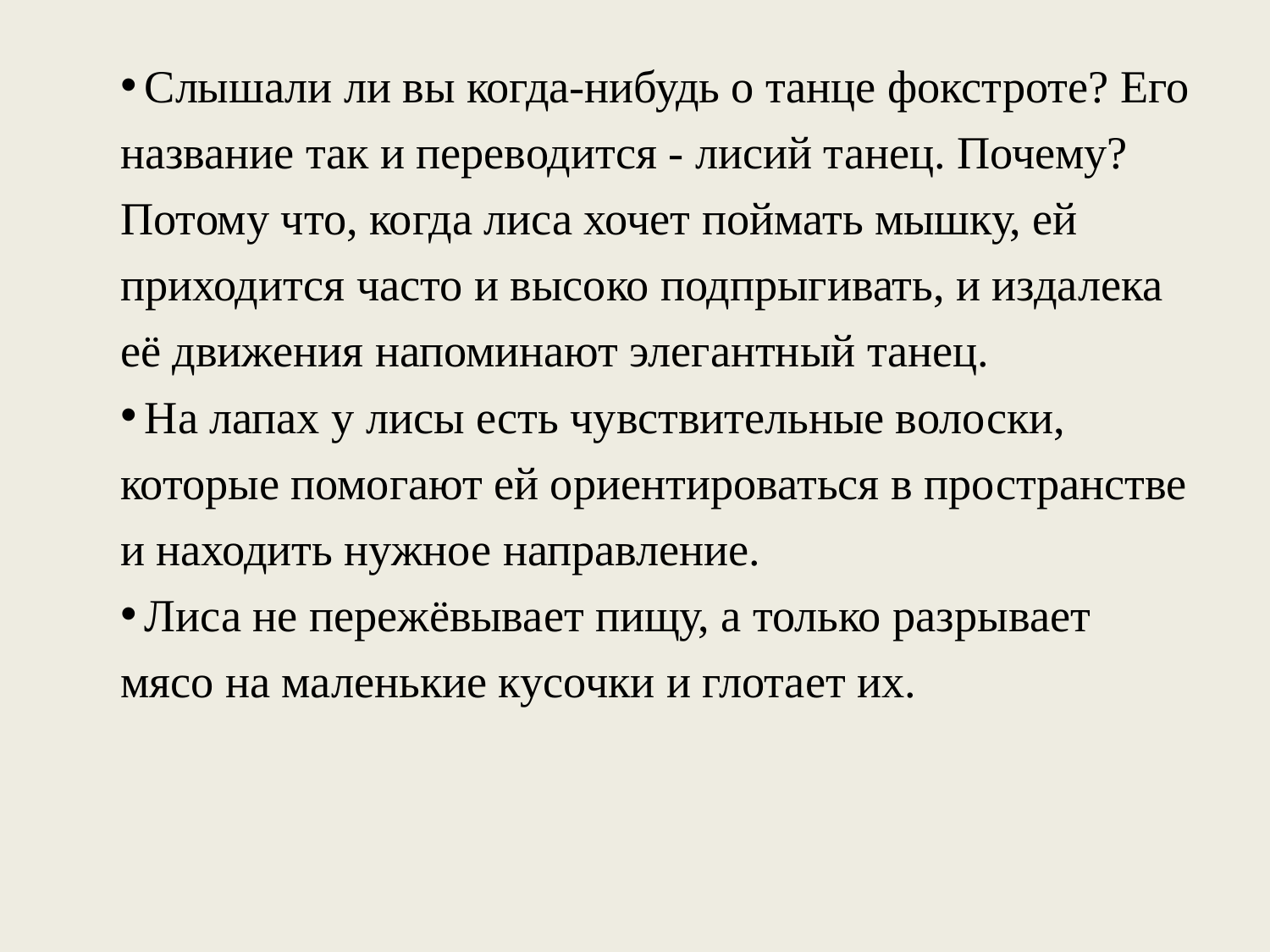

Слышали ли вы когда-нибудь о танце фокстроте? Его название так и переводится - лисий танец. Почему? Потому что, когда лиса хочет поймать мышку, ей приходится часто и высоко подпрыгивать, и издалека её движения напоминают элегантный танец.
 На лапах у лисы есть чувствительные волоски, которые помогают ей ориентироваться в пространстве и находить нужное направление.
 Лиса не пережёвывает пищу, а только разрывает мясо на маленькие кусочки и глотает их.